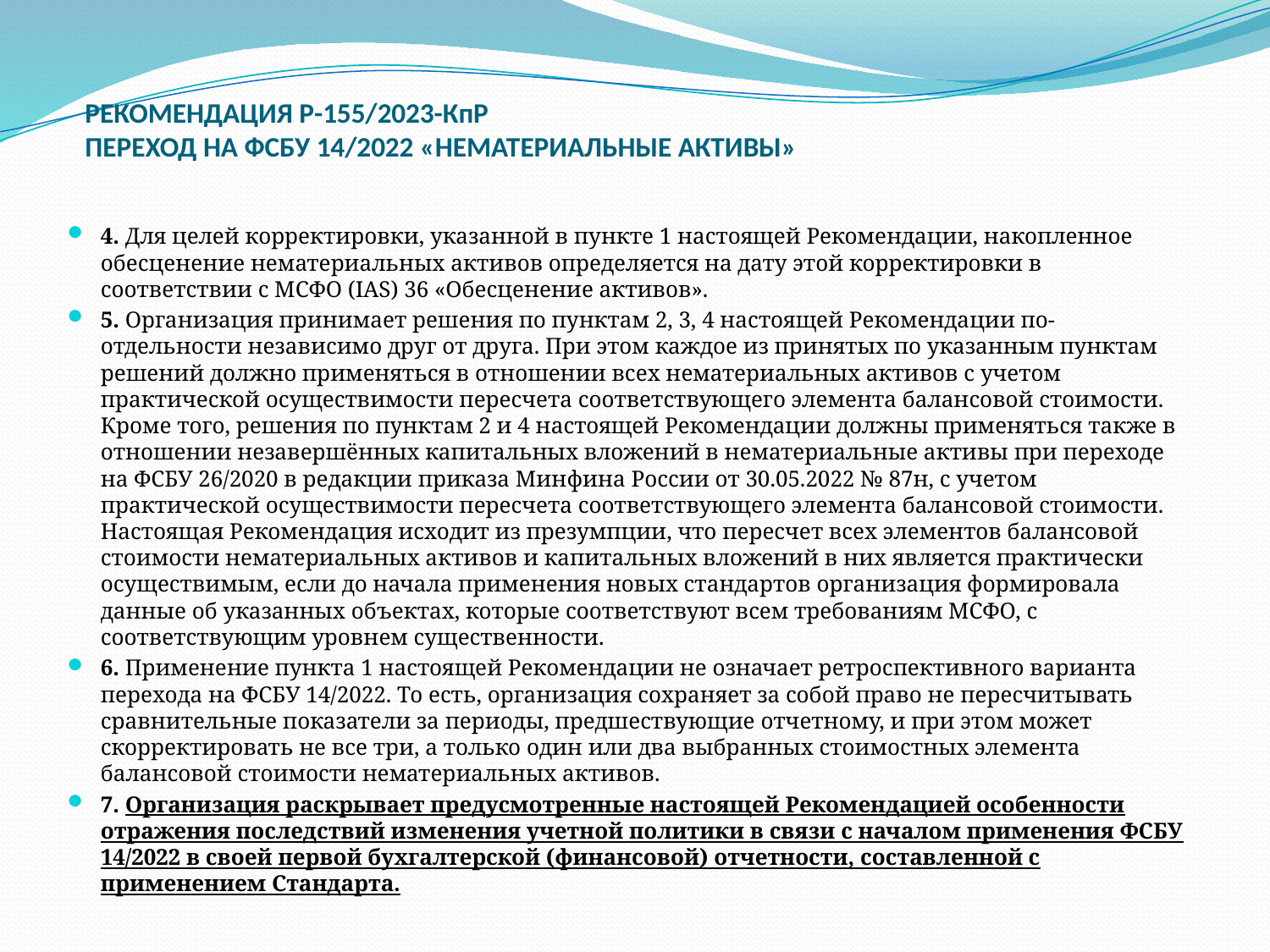

# РЕКОМЕНДАЦИЯ Р-155/2023-КпР ПЕРЕХОД НА ФСБУ 14/2022 «НЕМАТЕРИАЛЬНЫЕ АКТИВЫ»
4. Для целей корректировки, указанной в пункте 1 настоящей Рекомендации, накопленное обесценение нематериальных активов определяется на дату этой корректировки в соответствии с МСФО (IAS) 36 «Обесценение активов».
5. Организация принимает решения по пунктам 2, 3, 4 настоящей Рекомендации по-отдельности независимо друг от друга. При этом каждое из принятых по указанным пунктам решений должно применяться в отношении всех нематериальных активов с учетом практической осуществимости пересчета соответствующего элемента балансовой стоимости. Кроме того, решения по пунктам 2 и 4 настоящей Рекомендации должны применяться также в отношении незавершённых капитальных вложений в нематериальные активы при переходе на ФСБУ 26/2020 в редакции приказа Минфина России от 30.05.2022 № 87н, с учетом практической осуществимости пересчета соответствующего элемента балансовой стоимости. Настоящая Рекомендация исходит из презумпции, что пересчет всех элементов балансовой стоимости нематериальных активов и капитальных вложений в них является практически осуществимым, если до начала применения новых стандартов организация формировала данные об указанных объектах, которые соответствуют всем требованиям МСФО, с соответствующим уровнем существенности.
6. Применение пункта 1 настоящей Рекомендации не означает ретроспективного варианта перехода на ФСБУ 14/2022. То есть, организация сохраняет за собой право не пересчитывать сравнительные показатели за периоды, предшествующие отчетному, и при этом может скорректировать не все три, а только один или два выбранных стоимостных элемента балансовой стоимости нематериальных активов.
7. Организация раскрывает предусмотренные настоящей Рекомендацией особенности отражения последствий изменения учетной политики в связи с началом применения ФСБУ 14/2022 в своей первой бухгалтерской (финансовой) отчетности, составленной с применением Стандарта.